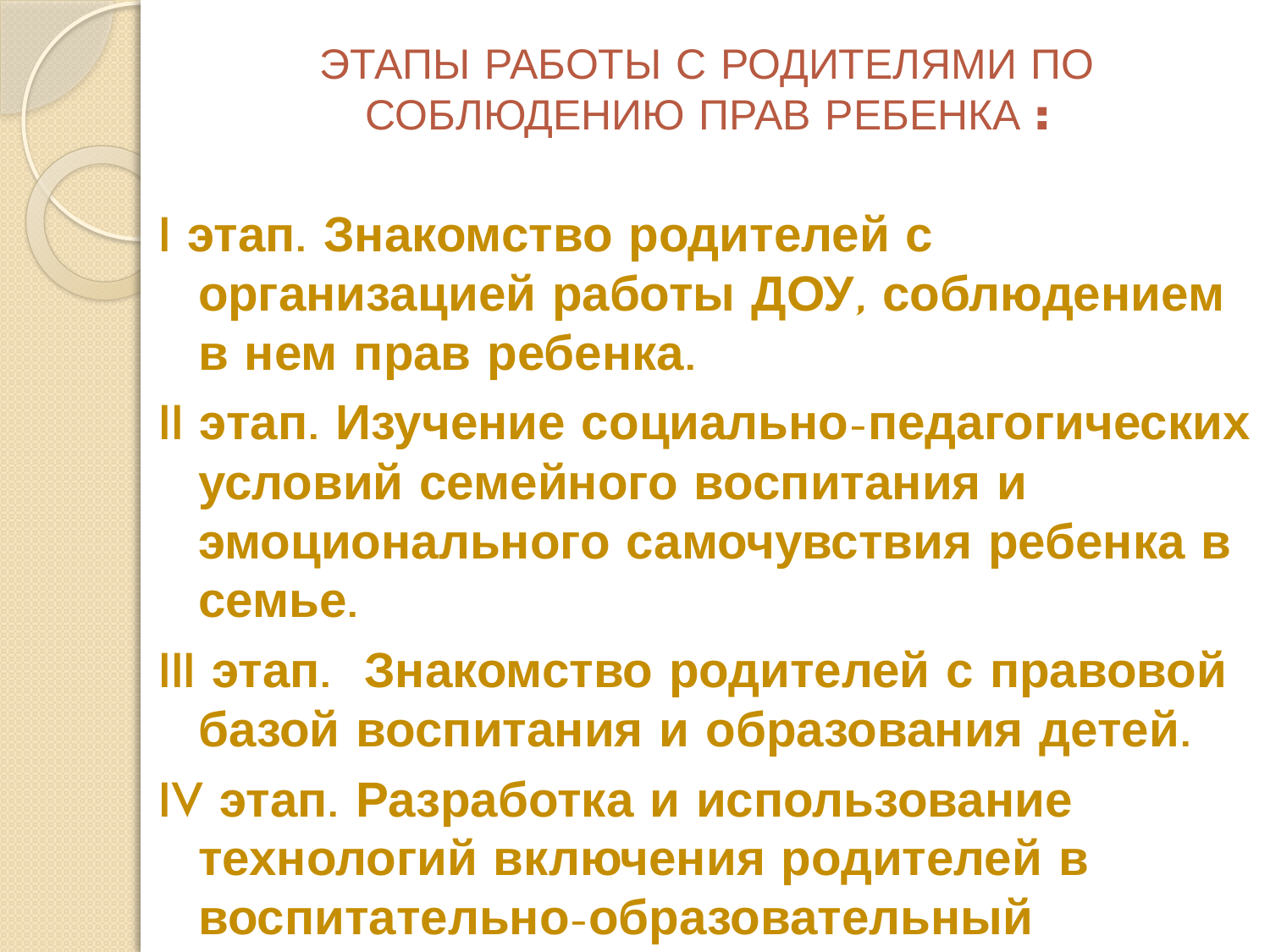

# ЭТАПЫ РАБОТЫ С РОДИТЕЛЯМИ ПО СОБЛЮДЕНИЮ ПРАВ РЕБЕНКА :
I этап. Знакомство родителей с организацией работы ДОУ, соблюдением в нем прав ребенка.
II этап. Изучение социально-педагогических условий семейного воспитания и эмоционального самочувствия ребенка в семье.
III этап.  Знакомство родителей с правовой базой воспитания и образования детей.
IV этап. Разработка и использование технологий включения родителей в воспитательно-образовательный процесс.